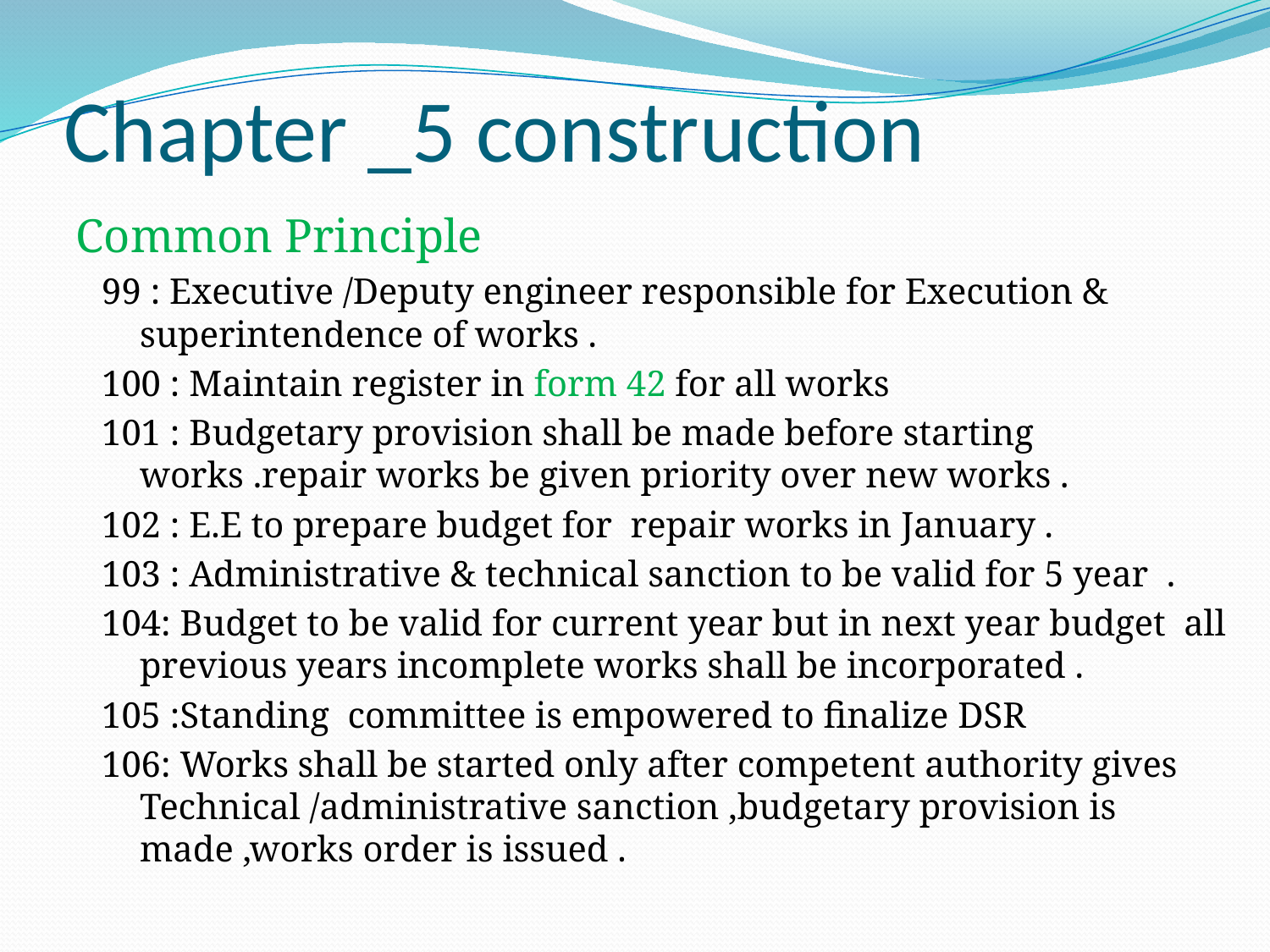

# Chapter _5 construction
Common Principle
99 : Executive /Deputy engineer responsible for Execution & superintendence of works .
100 : Maintain register in form 42 for all works
101 : Budgetary provision shall be made before starting works .repair works be given priority over new works .
102 : E.E to prepare budget for  repair works in January .
103 : Administrative & technical sanction to be valid for 5 year  .
104: Budget to be valid for current year but in next year budget  all previous years incomplete works shall be incorporated .
105 :Standing  committee is empowered to finalize DSR
106: Works shall be started only after competent authority gives Technical /administrative sanction ,budgetary provision is made ,works order is issued .